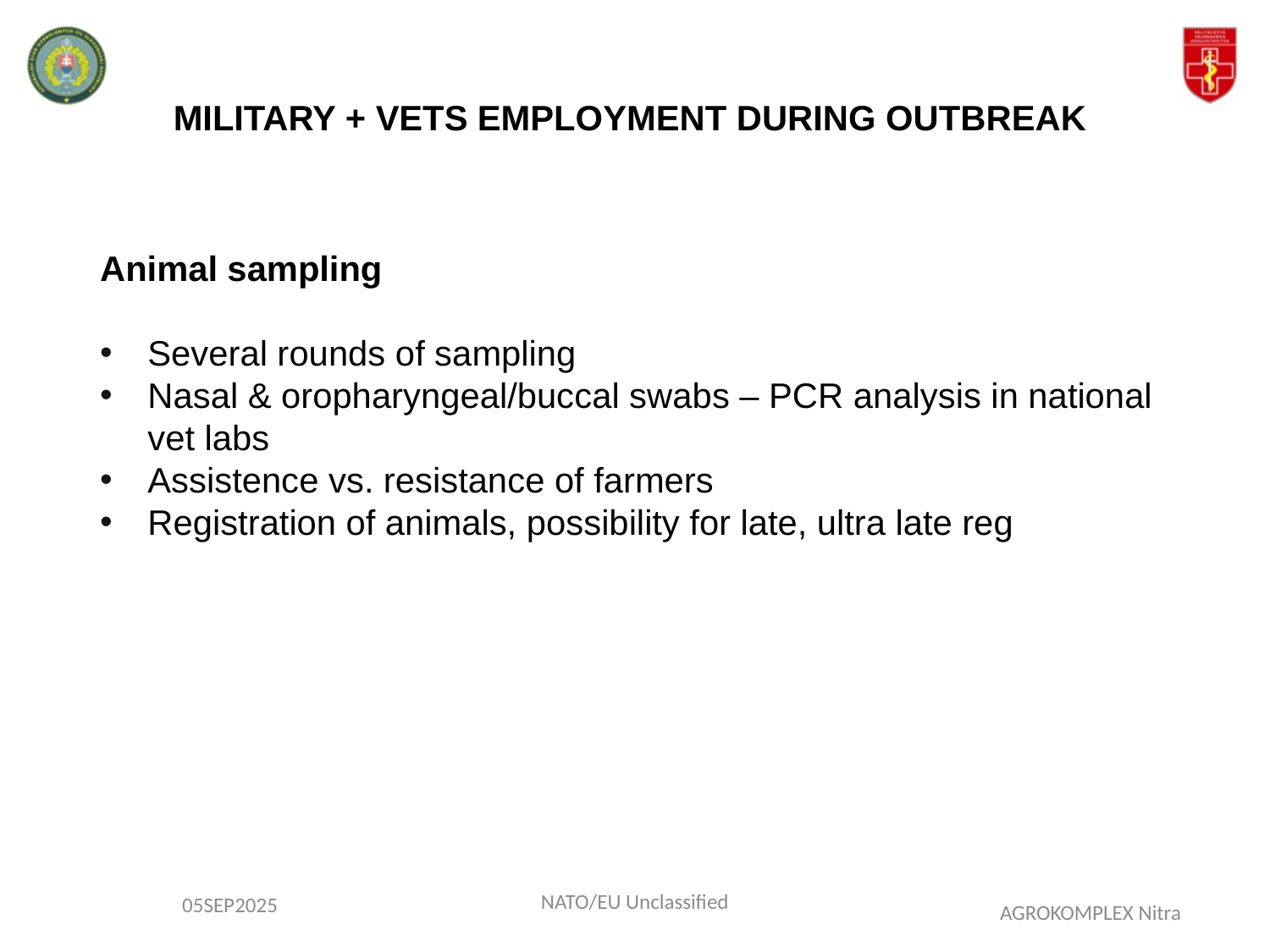

MILITARY + VETS EMPLOYMENT DURING OUTBREAK

Animal sampling

Several rounds of sampling
Nasal & oropharyngeal/buccal swabs – PCR analysis in national vet labs
Assistence vs. resistance of farmers
Registration of animals, possibility for late, ultra late reg

NATO/EU Unclassified
05SEP2025
AGROKOMPLEX Nitra